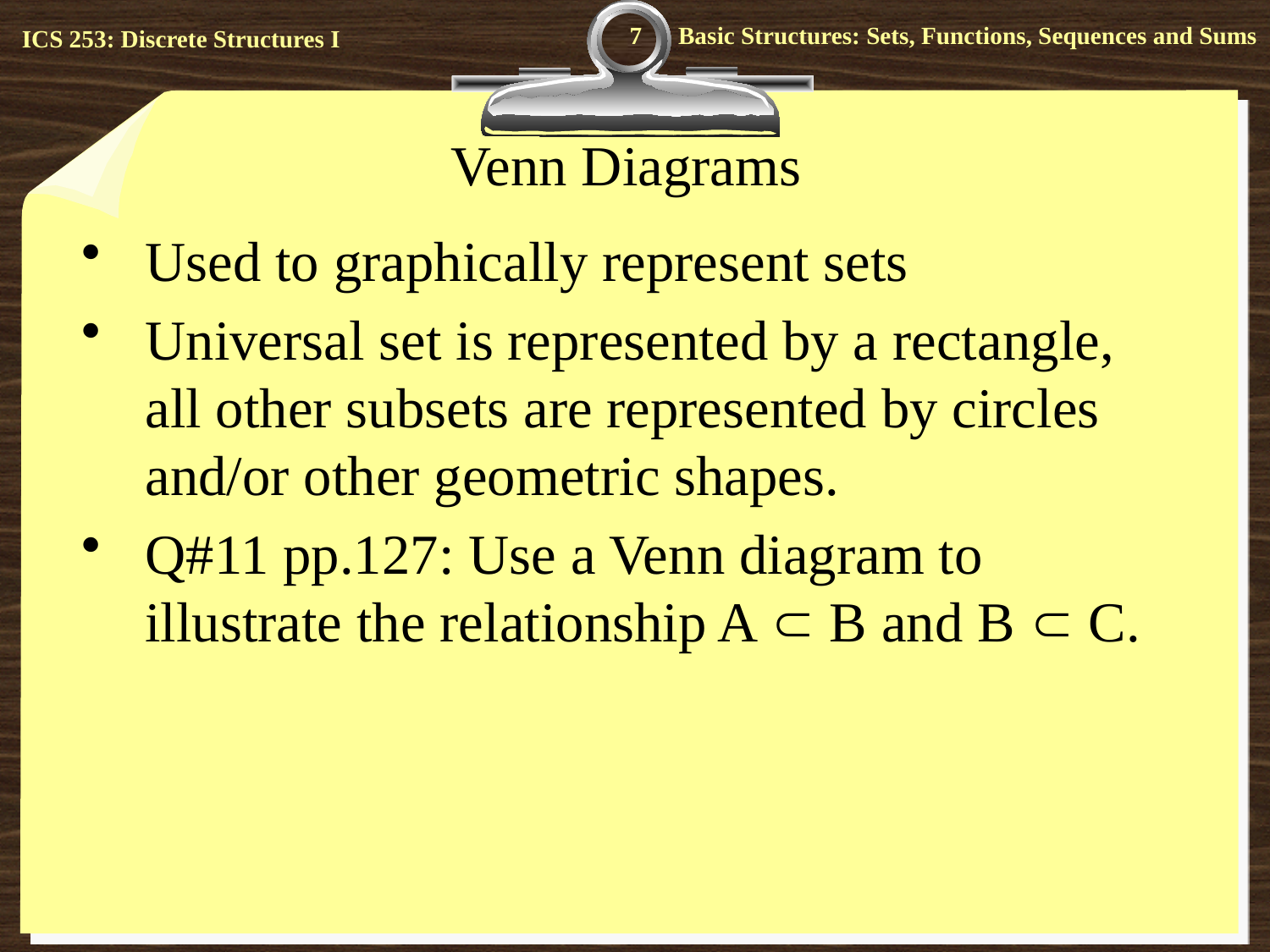

7
# Venn Diagrams
Used to graphically represent sets
Universal set is represented by a rectangle, all other subsets are represented by circles and/or other geometric shapes.
Q#11 pp.127: Use a Venn diagram to illustrate the relationship A ⊂ B and B ⊂ C.